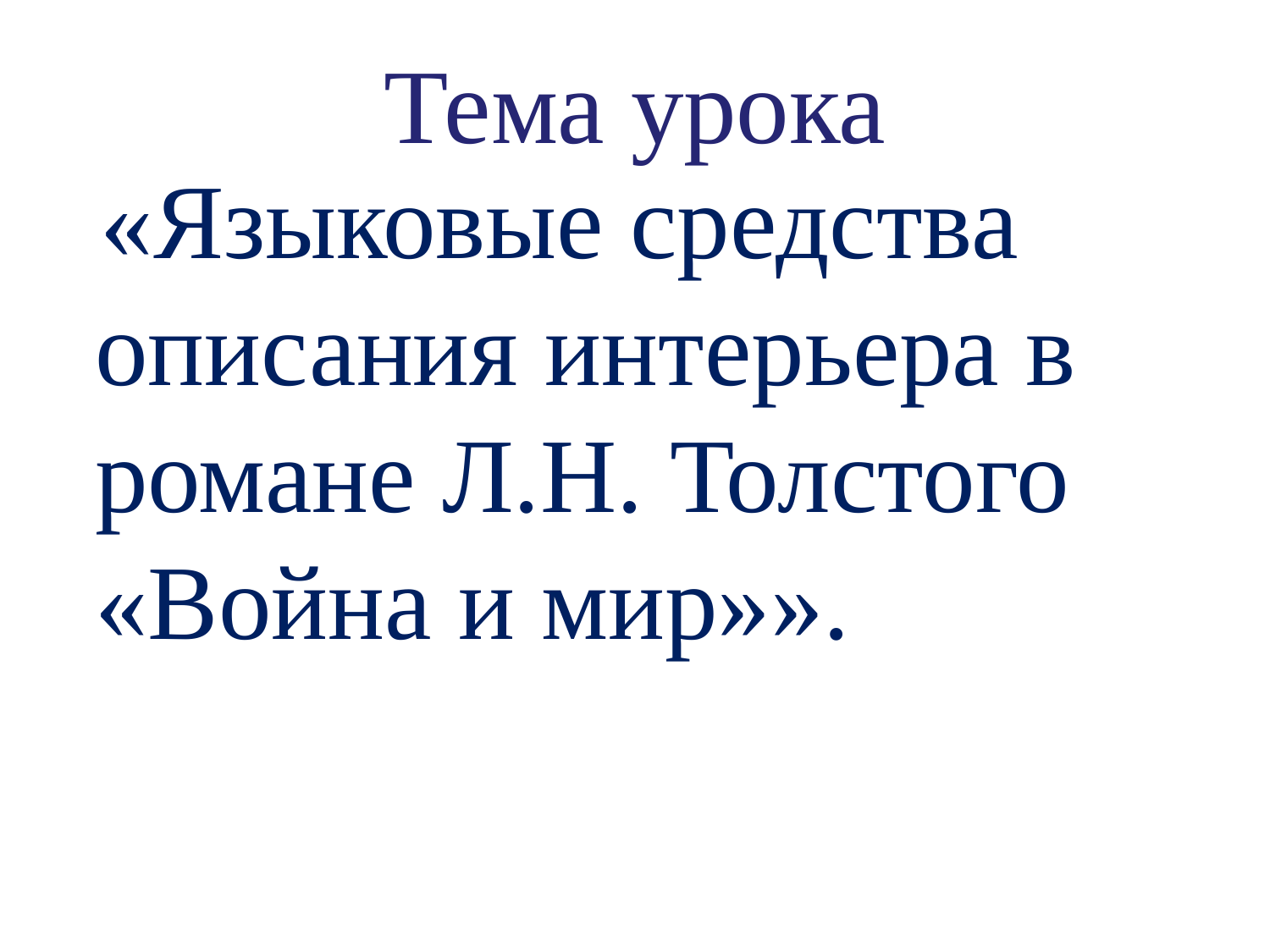

# Тема урока
  «Языковые средства     описания интерьера в романе Л.Н. Толстого «Война и мир»».